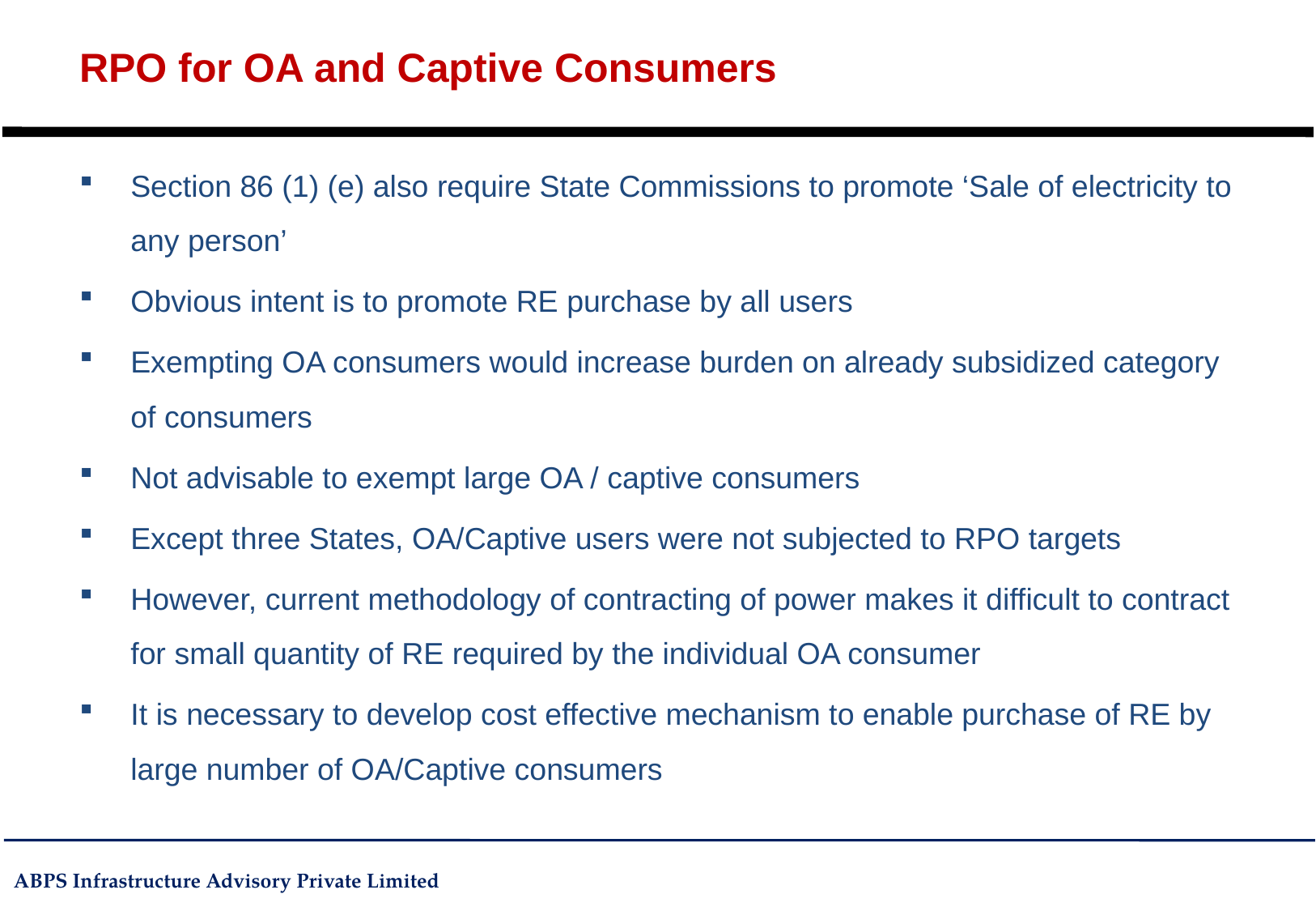

# RPO for OA and Captive Consumers
Section 86 (1) (e) also require State Commissions to promote ‘Sale of electricity to any person’
Obvious intent is to promote RE purchase by all users
Exempting OA consumers would increase burden on already subsidized category of consumers
Not advisable to exempt large OA / captive consumers
Except three States, OA/Captive users were not subjected to RPO targets
However, current methodology of contracting of power makes it difficult to contract for small quantity of RE required by the individual OA consumer
It is necessary to develop cost effective mechanism to enable purchase of RE by large number of OA/Captive consumers